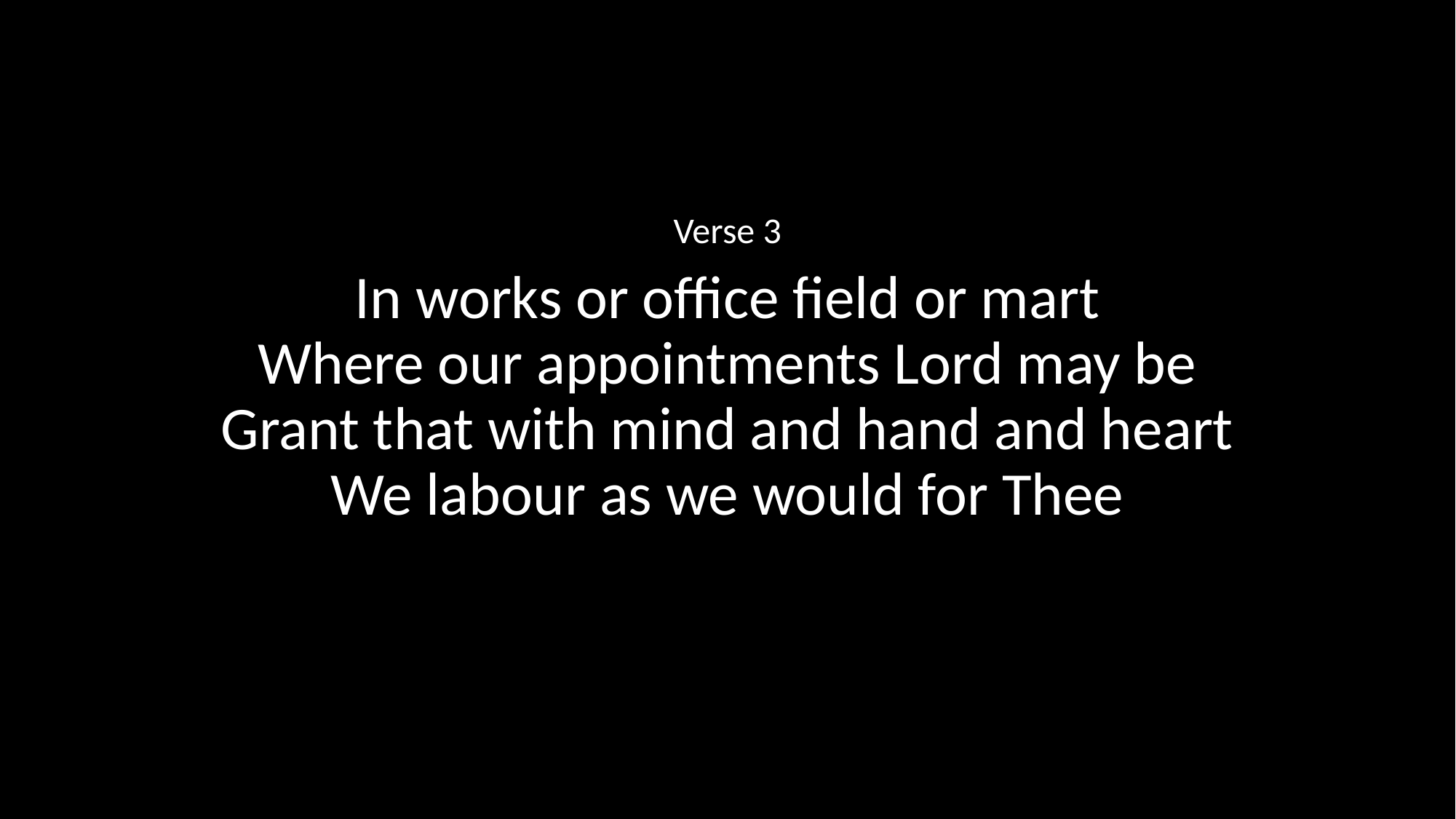

Verse 3
In works or office field or mart
Where our appointments Lord may be
Grant that with mind and hand and heart
We labour as we would for Thee